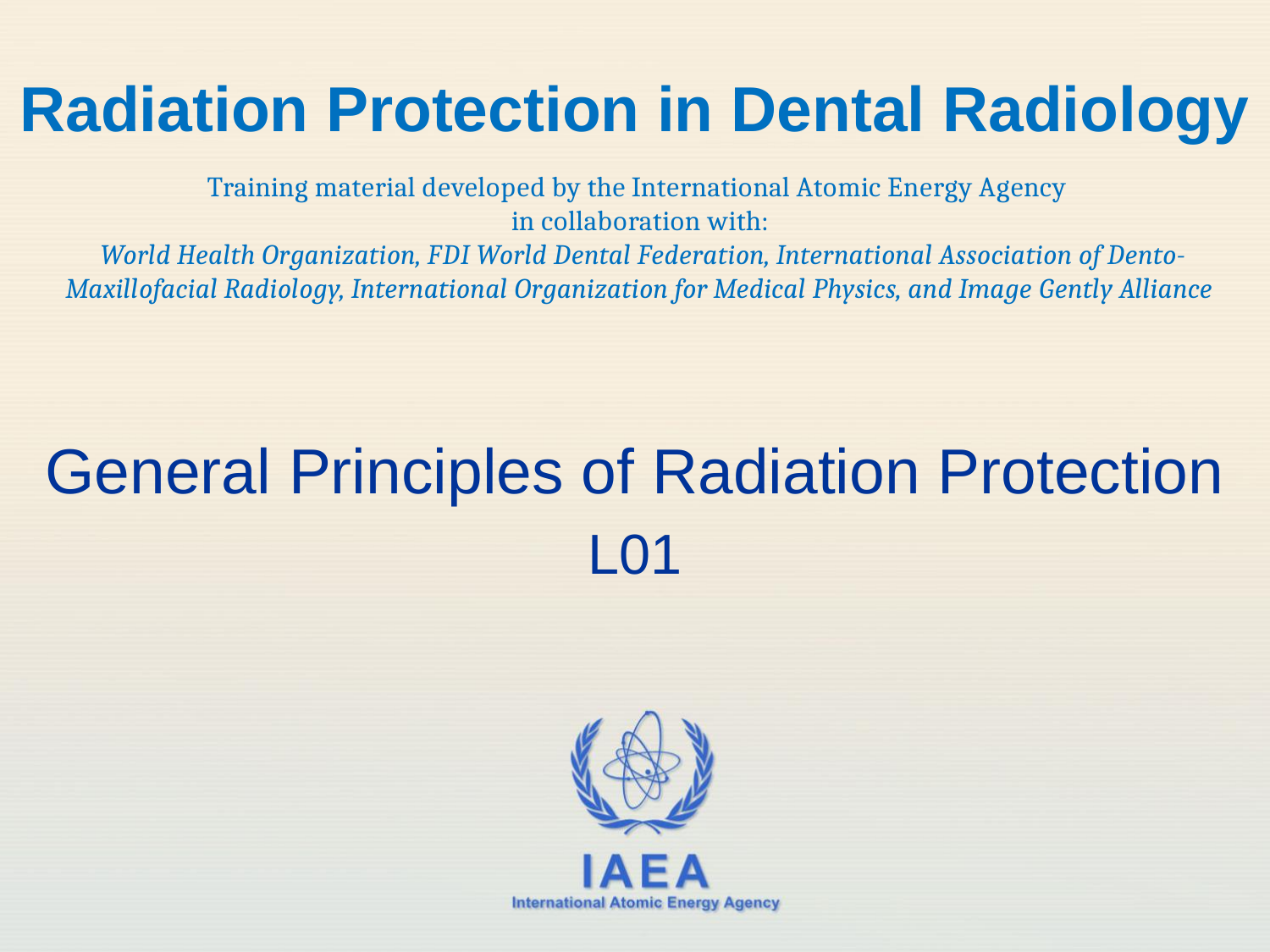

# Radiation Protection in Dental Radiology
Training material developed by the International Atomic Energy Agency
in collaboration with:
 World Health Organization, FDI World Dental Federation, International Association of Dento-Maxillofacial Radiology, International Organization for Medical Physics, and Image Gently Alliance
General Principles of Radiation Protection
L01